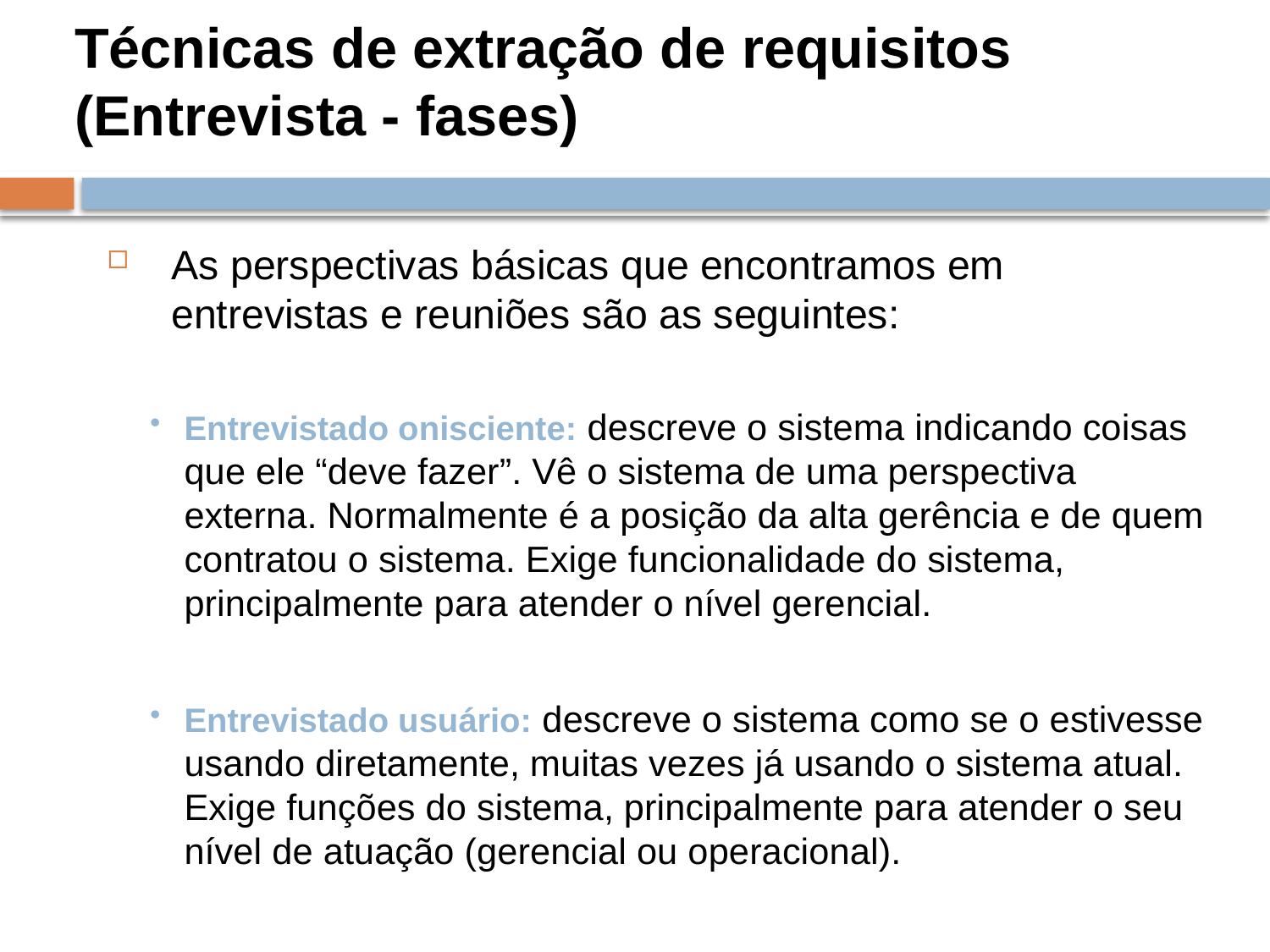

Técnicas de extração de requisitos
(Entrevista - fases)
As perspectivas básicas que encontramos em entrevistas e reuniões são as seguintes:

Entrevistado onisciente: descreve o sistema indicando coisas que ele “deve fazer”. Vê o sistema de uma perspectiva externa. Normalmente é a posição da alta gerência e de quem contratou o sistema. Exige funcionalidade do sistema, principalmente para atender o nível gerencial.

Entrevistado usuário: descreve o sistema como se o estivesse usando diretamente, muitas vezes já usando o sistema atual. Exige funções do sistema, principalmente para atender o seu nível de atuação (gerencial ou operacional).